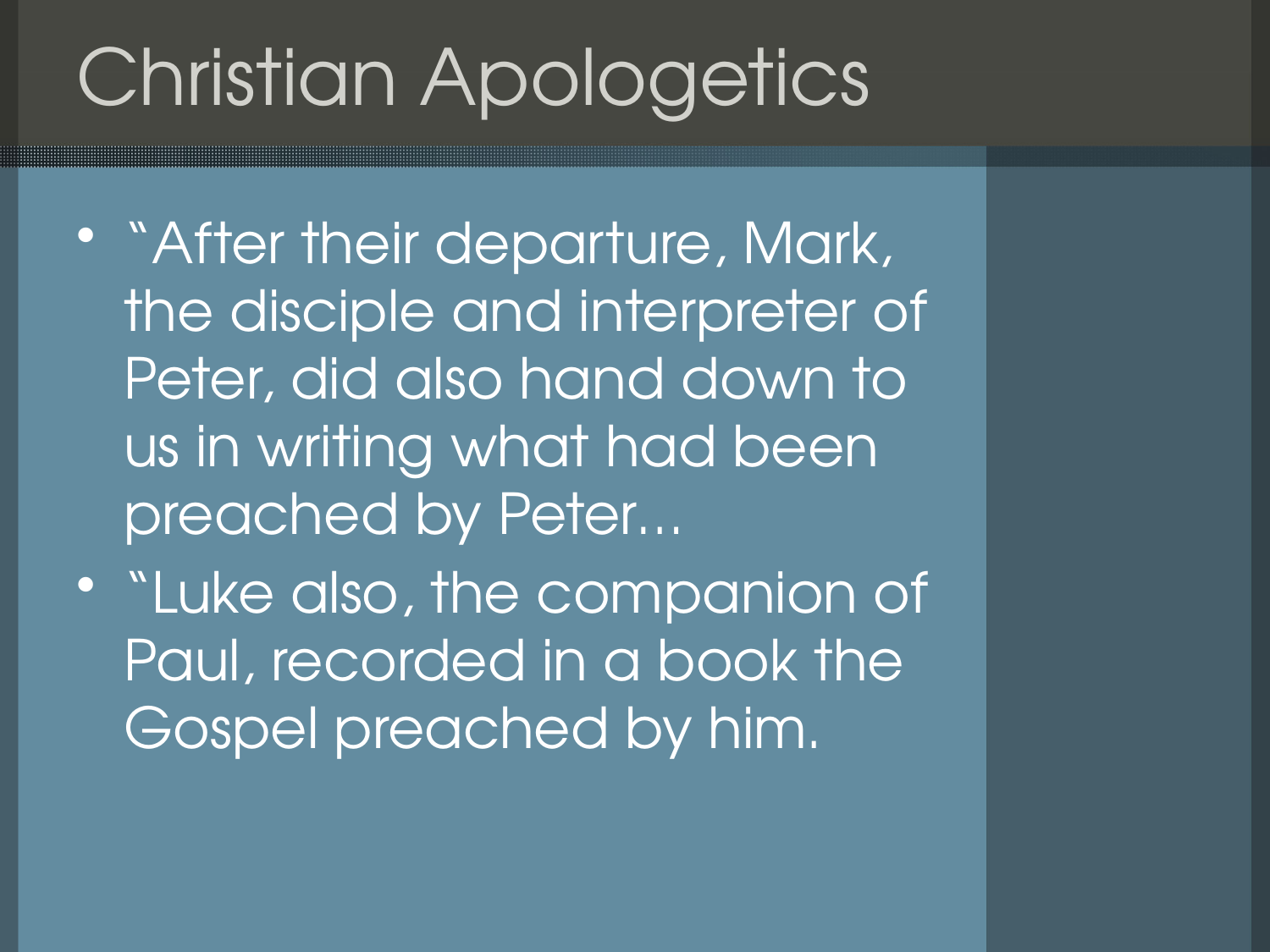

# Christian Apologetics
“After their departure, Mark, the disciple and interpreter of Peter, did also hand down to us in writing what had been preached by Peter…
“Luke also, the companion of Paul, recorded in a book the Gospel preached by him.